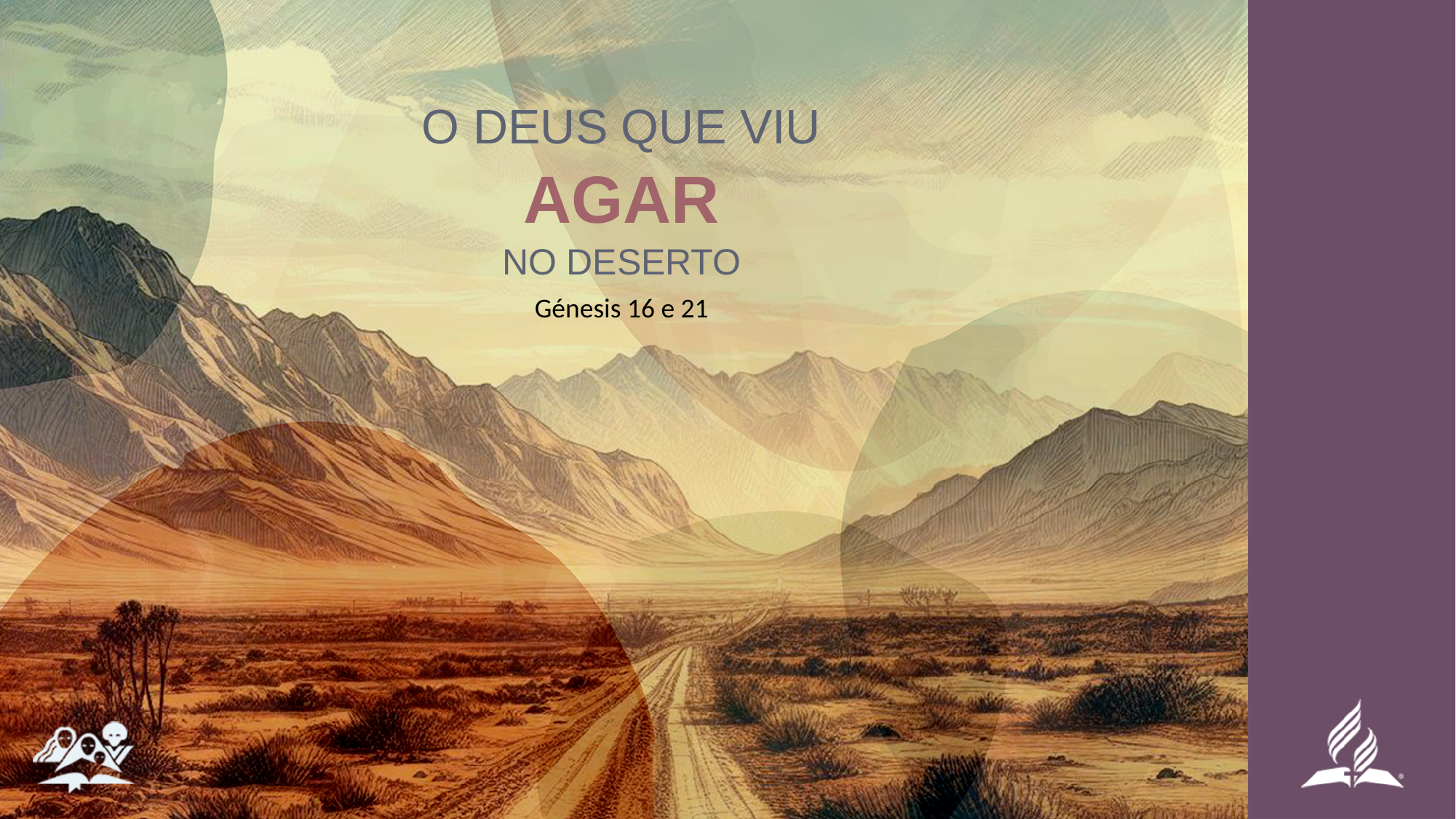

O DEUS QUE VIU
# AGAR
NO DESERTO
Génesis 16 e 21